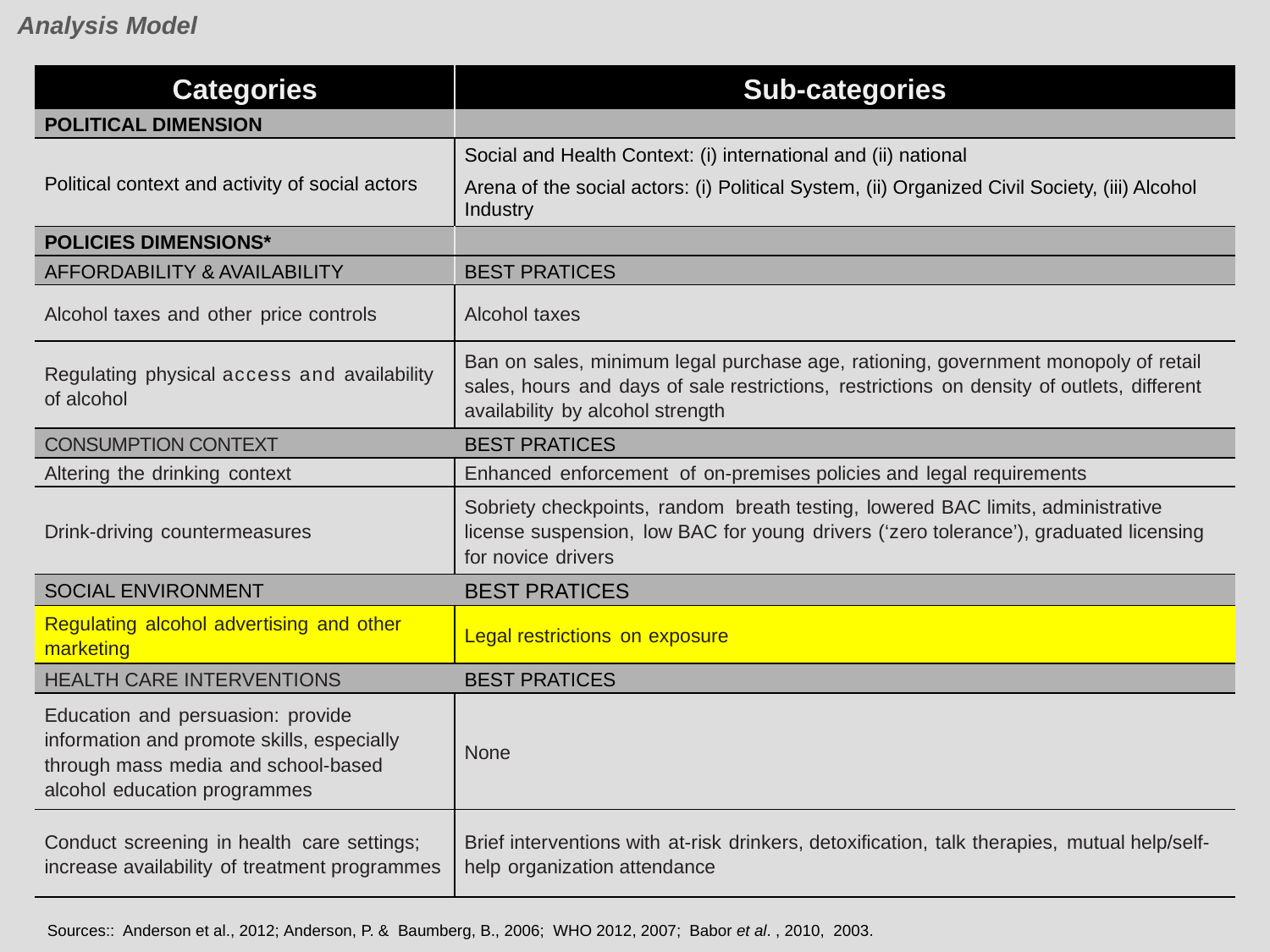

Analysis Model
| Categories | Sub-categories |
| --- | --- |
| POLITICAL DIMENSION |  |
| Political context and activity of social actors | Social and Health Context: (i) international and (ii) national Arena of the social actors: (i) Political System, (ii) Organized Civil Society, (iii) Alcohol Industry |
| POLICIES DIMENSIONS\* |  |
| AFFORDABILITY & AVAILABILITY | BEST PRATICES |
| Alcohol taxes and other price controls | Alcohol taxes |
| Regulating physical access and availability of alcohol | Ban on sales, minimum legal purchase age, rationing, government monopoly of retail sales, hours and days of sale restrictions, restrictions on density of outlets, different availability by alcohol strength |
| CONSUMPTION CONTEXT | BEST PRATICES |
| Altering the drinking context | Enhanced enforcement of on-premises policies and legal requirements |
| Drink-driving countermeasures | Sobriety checkpoints, random breath testing, lowered BAC limits, administrative license suspension, low BAC for young drivers (‘zero tolerance’), graduated licensing for novice drivers |
| SOCIAL ENVIRONMENT | BEST PRATICES |
| Regulating alcohol advertising and other marketing | Legal restrictions on exposure |
| HEALTH CARE INTERVENTIONS | BEST PRATICES |
| Education and persuasion: provide information and promote skills, especially through mass media and school-based alcohol education programmes | None |
| Conduct screening in health care settings; increase availability of treatment programmes | Brief interventions with at-risk drinkers, detoxification, talk therapies, mutual help/self-help organization attendance |
Sources::  Anderson et al., 2012; Anderson, P. &  Baumberg, B., 2006;  WHO 2012, 2007;  Babor et al. , 2010,  2003.